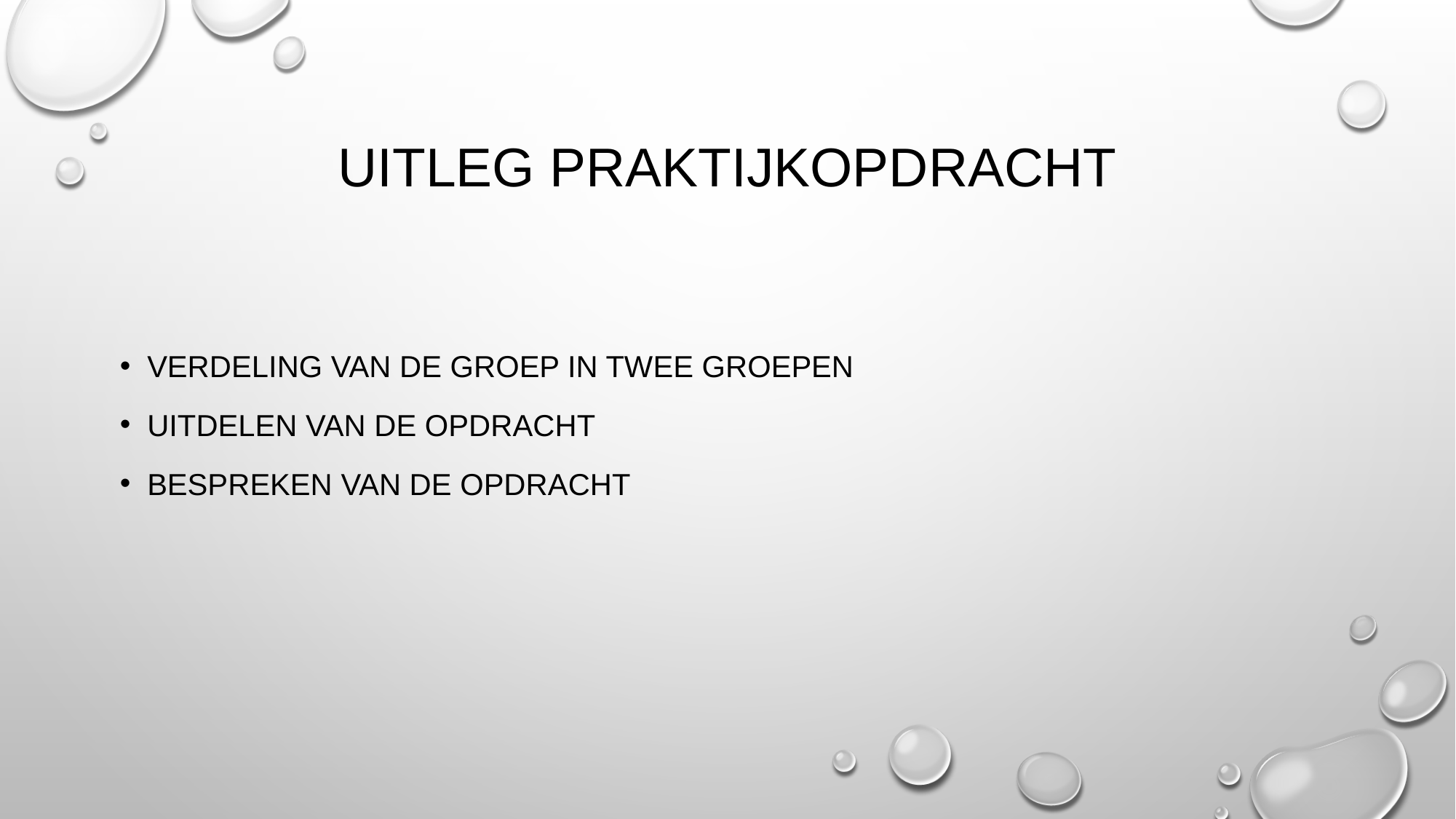

# Uitleg praktijkopdracht

Verdeling van de groep in twee groepen
Uitdelen van de opdracht
Bespreken van de opdracht